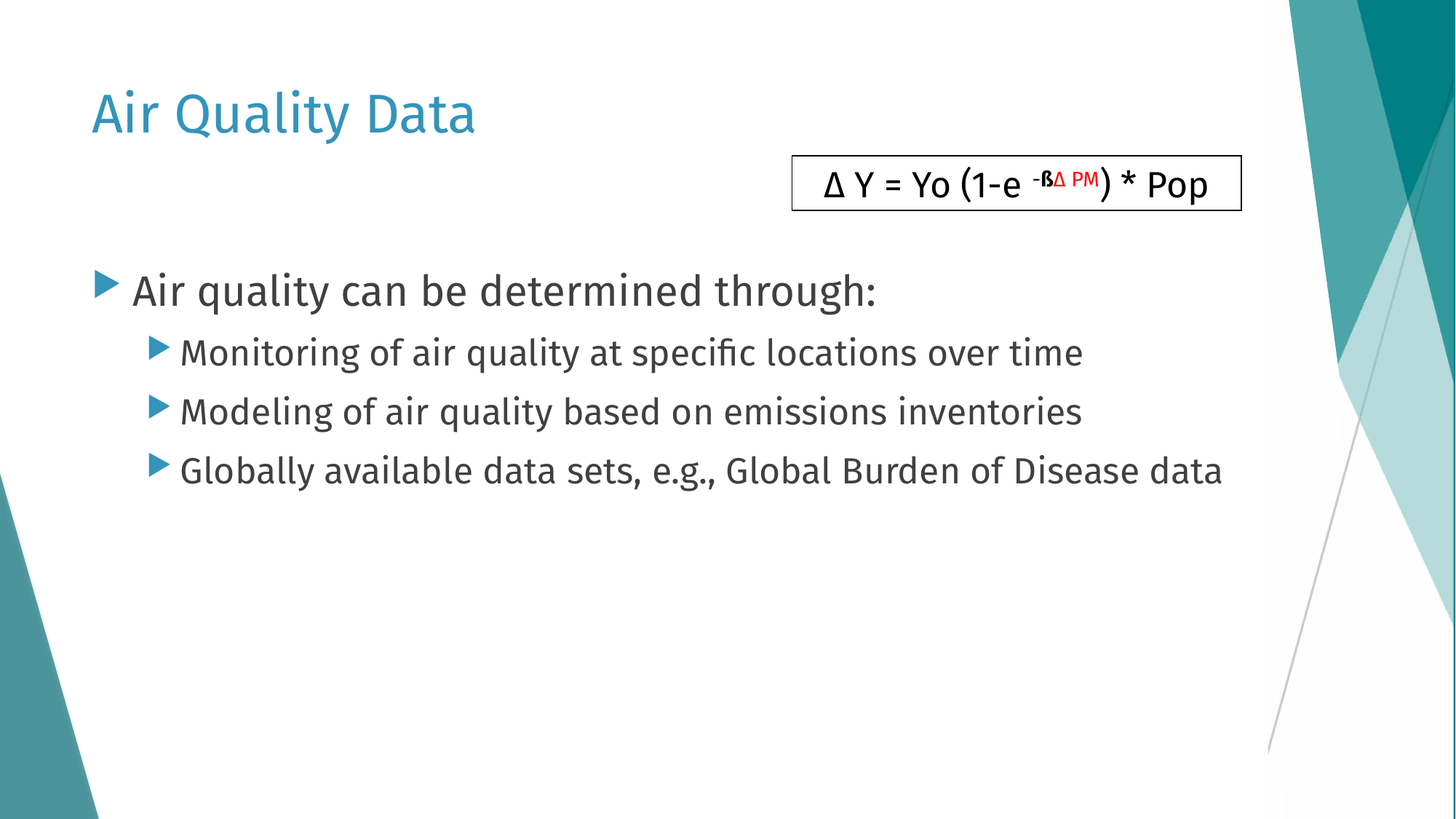

# Air Quality Data
∆ Y = Yo (1-e -ß∆ PM) * Pop
Air quality can be determined through:
Monitoring of air quality at specific locations over time
Modeling of air quality based on emissions inventories
Globally available data sets, e.g., Global Burden of Disease data
40